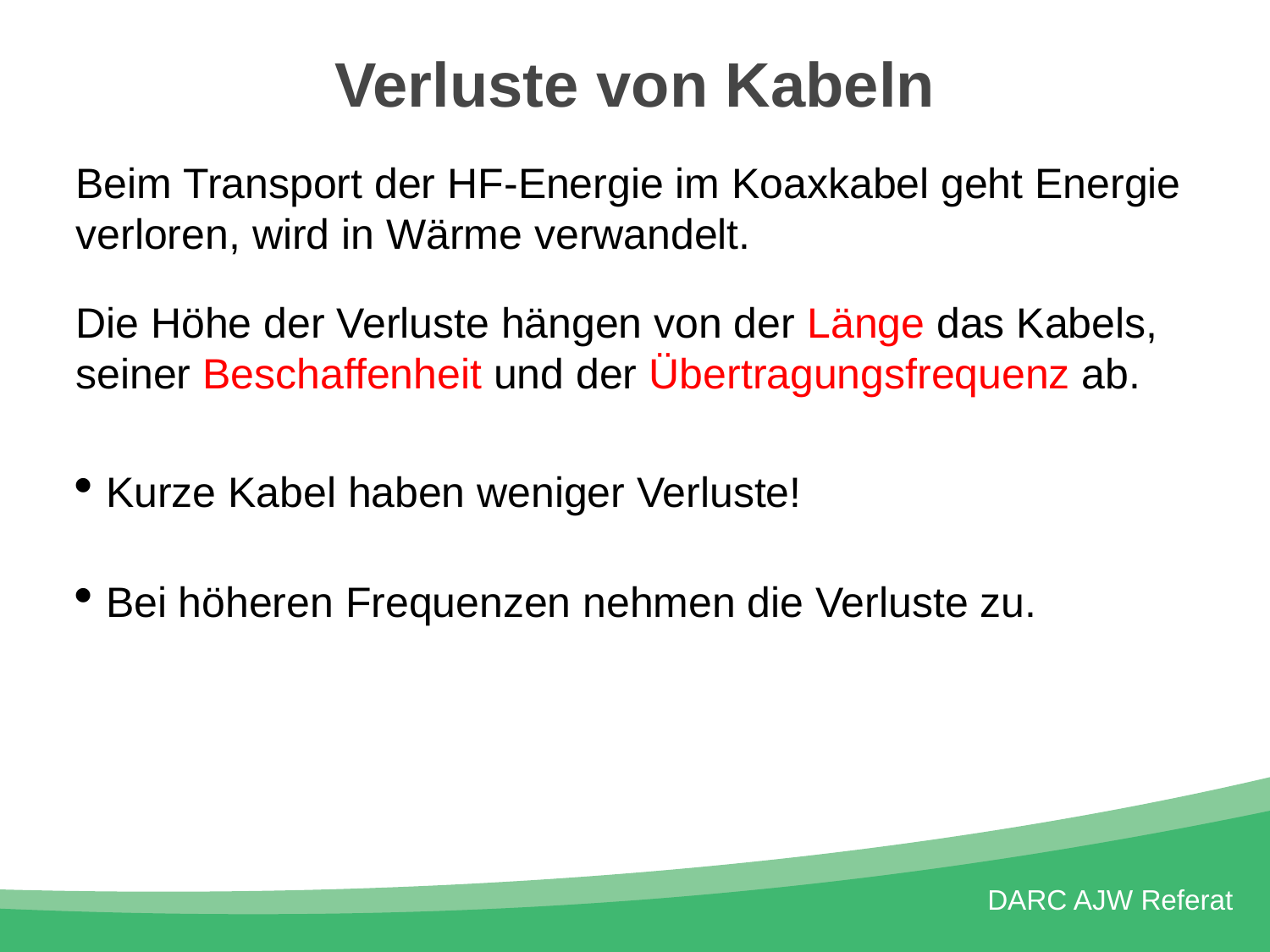

Verluste von Kabeln
Beim Transport der HF-Energie im Koaxkabel geht Energie verloren, wird in Wärme verwandelt.
Die Höhe der Verluste hängen von der Länge das Kabels, seiner Beschaffenheit und der Übertragungsfrequenz ab.

Kurze Kabel haben weniger Verluste!
Bei höheren Frequenzen nehmen die Verluste zu.